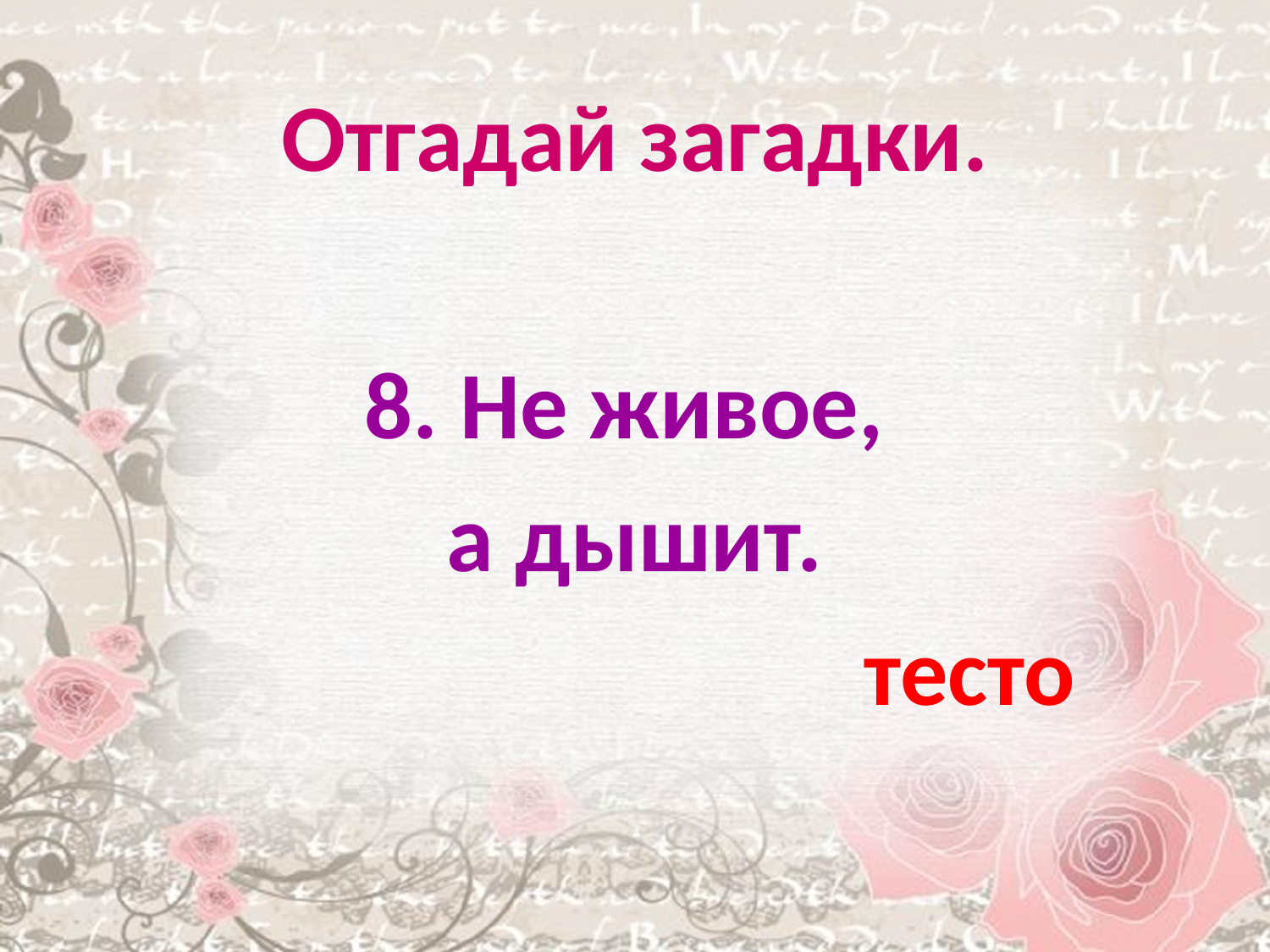

# Отгадай загадки.
8. Не живое,
а дышит.
                               тесто